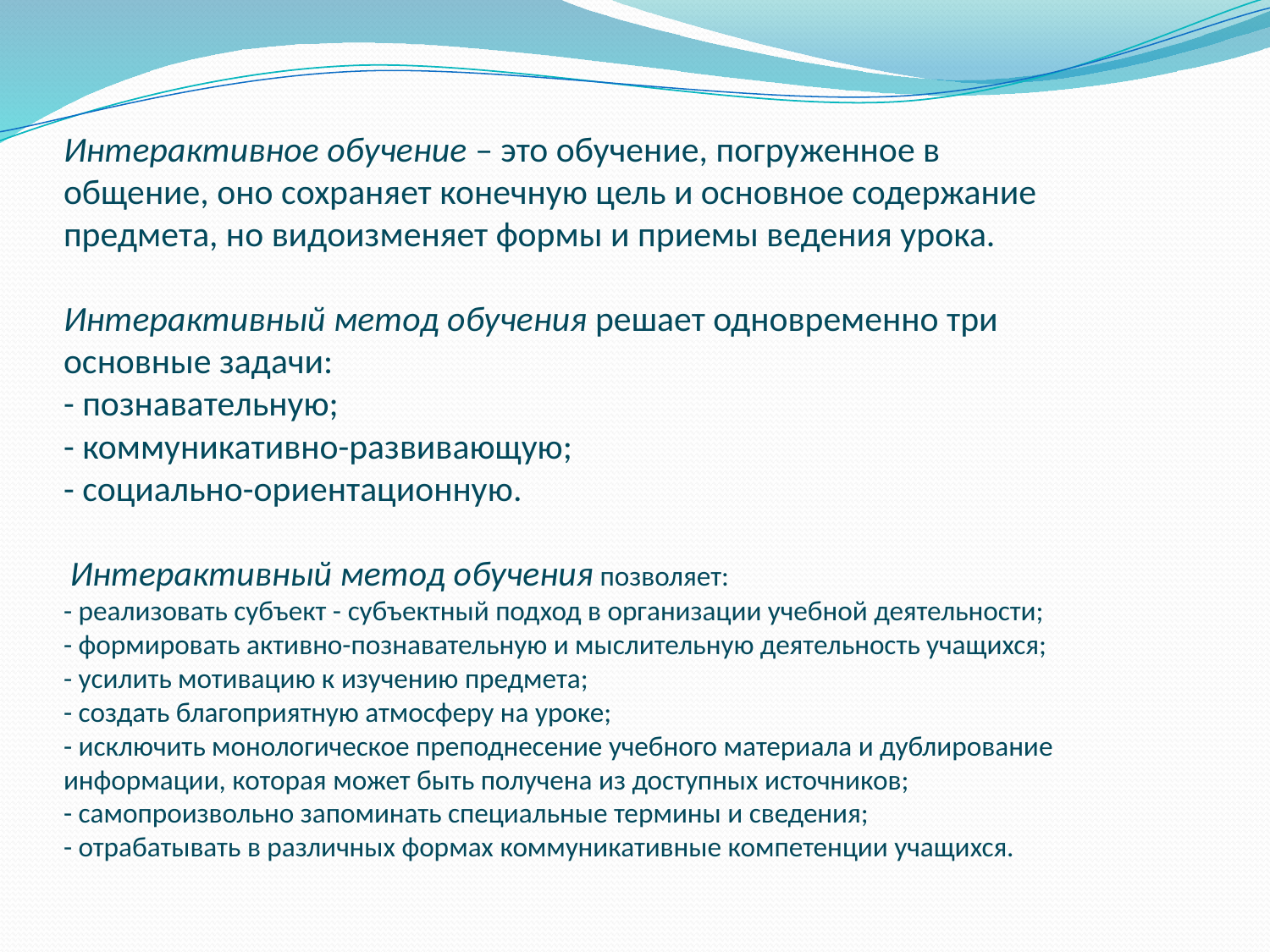

# Интерактивное обучение – это обучение, погруженное в общение, оно сохраняет конечную цель и основное содержание предмета, но видоизменяет формы и приемы ведения урока.   Интерактивный метод обучения решает одновременно три основные задачи: - познавательную; - коммуникативно-развивающую; - социально-ориентационную. Интерактивный метод обучения позволяет: - реализовать субъект - субъектный подход в организации учебной деятельности; - формировать активно-познавательную и мыслительную деятельность учащихся; - усилить мотивацию к изучению предмета; - создать благоприятную атмосферу на уроке; - исключить монологическое преподнесение учебного материала и дублирование информации, которая может быть получена из доступных источников; - самопроизвольно запоминать специальные термины и сведения; - отрабатывать в различных формах коммуникативные компетенции учащихся.